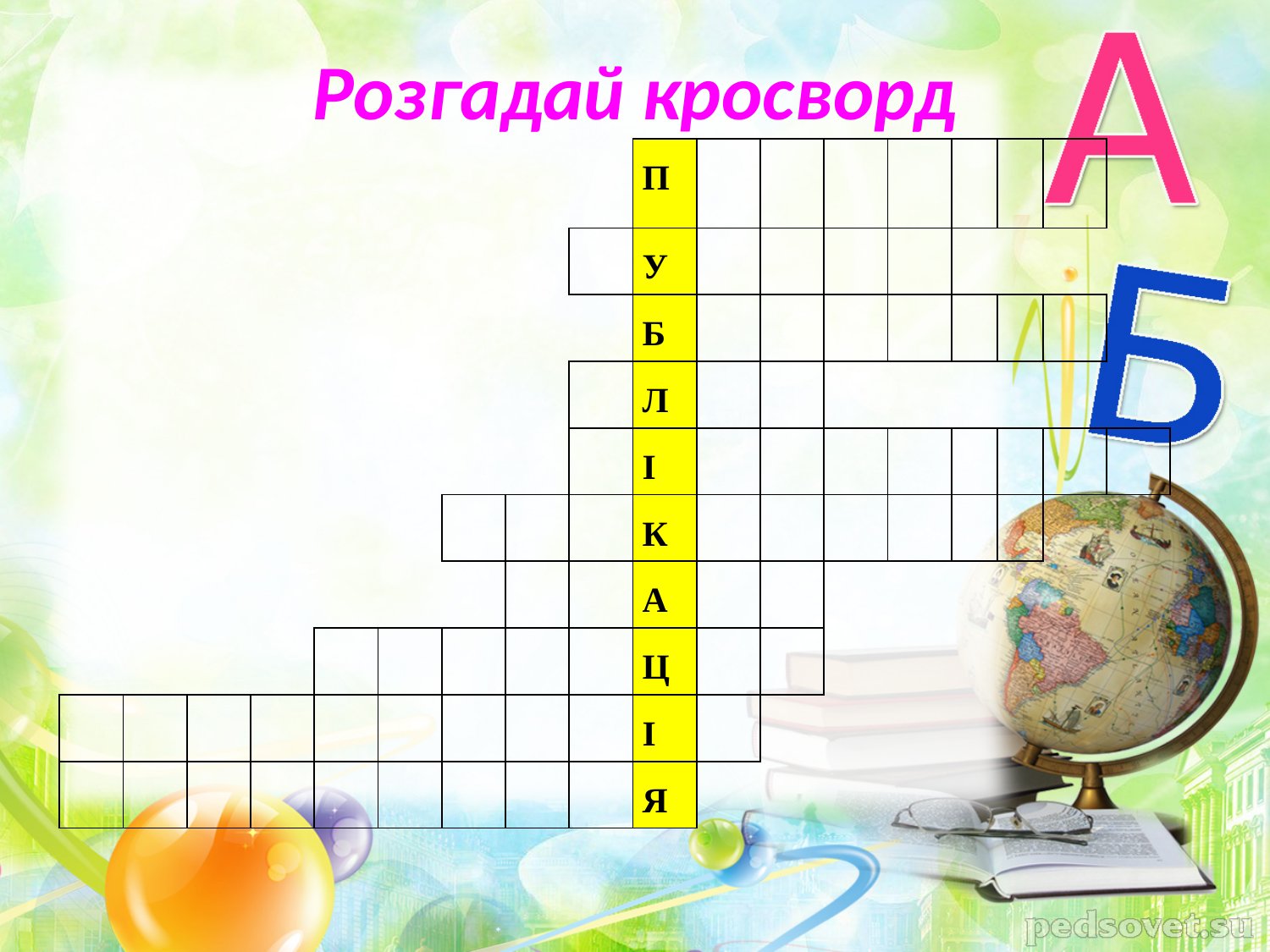

# Розгадай кросворд
|  |  |  |  |  |  |  |  |  | П |  |  |  |  |  |  |  |  |
| --- | --- | --- | --- | --- | --- | --- | --- | --- | --- | --- | --- | --- | --- | --- | --- | --- | --- |
|  |  |  |  |  |  |  |  |  | У |  |  |  |  |  |  |  |  |
|  |  |  |  |  |  |  |  |  | Б |  |  |  |  |  |  |  |  |
|  |  |  |  |  |  |  |  |  | Л |  |  |  |  |  |  |  |  |
|  |  |  |  |  |  |  |  |  | І |  |  |  |  |  |  |  |  |
|  |  |  |  |  |  |  |  |  | К |  |  |  |  |  |  |  |  |
|  |  |  |  |  |  |  |  |  | А |  |  |  |  |  |  |  |  |
|  |  |  |  |  |  |  |  |  | Ц |  |  |  |  |  |  |  |  |
|  |  |  |  |  |  |  |  |  | І |  |  |  |  |  |  |  |  |
|  |  |  |  |  |  |  |  |  | Я |  |  |  |  |  |  |  |  |